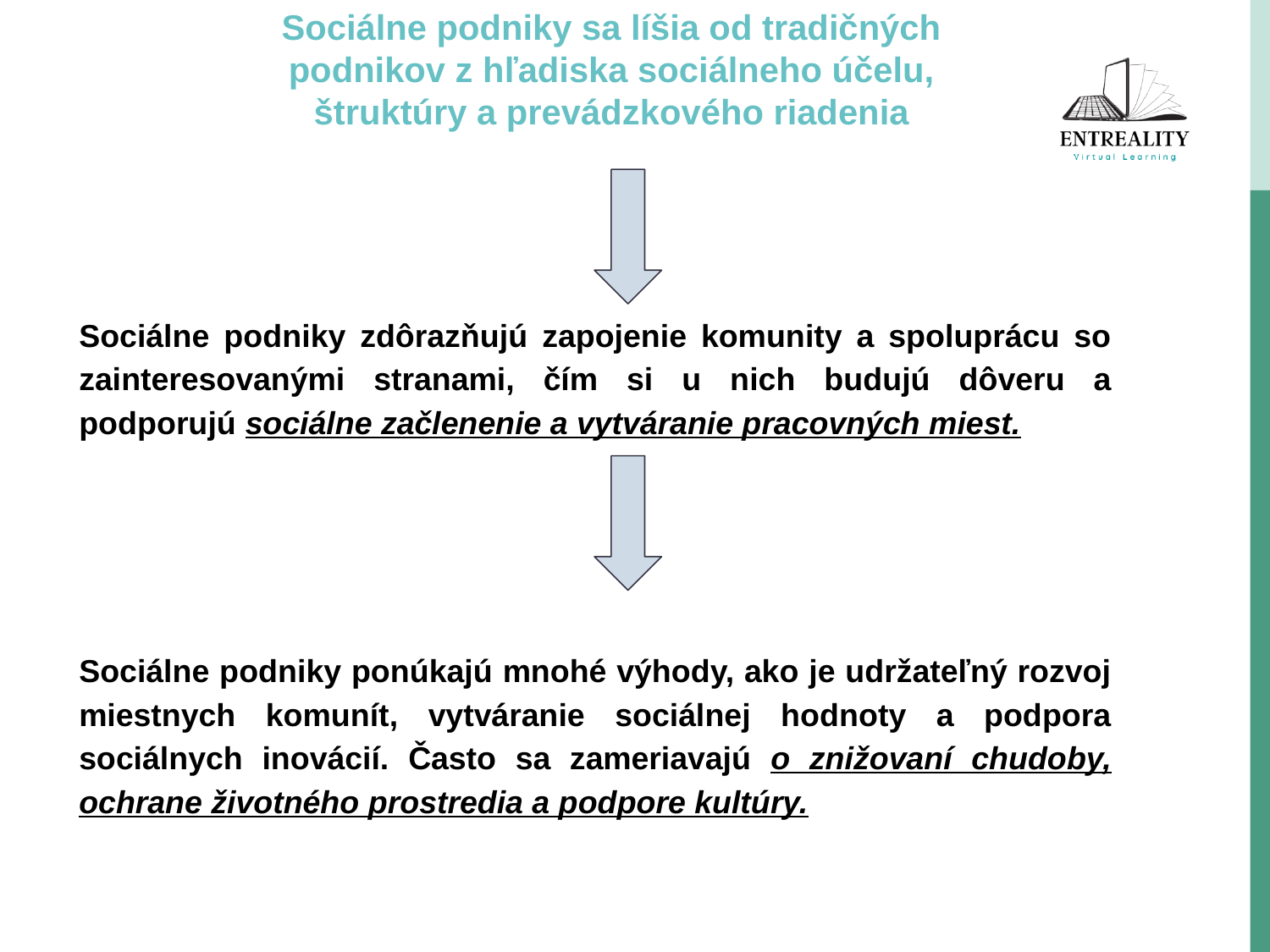

# Sociálne podniky sa líšia od tradičných podnikov z hľadiska sociálneho účelu, štruktúry a prevádzkového riadenia

Sociálne podniky zdôrazňujú zapojenie komunity a spoluprácu so zainteresovanými stranami, čím si u nich budujú dôveru a podporujú sociálne začlenenie a vytváranie pracovných miest.

Sociálne podniky ponúkajú mnohé výhody, ako je udržateľný rozvoj miestnych komunít, vytváranie sociálnej hodnoty a podpora sociálnych inovácií. Často sa zameriavajú o znižovaní chudoby, ochrane životného prostredia a podpore kultúry.